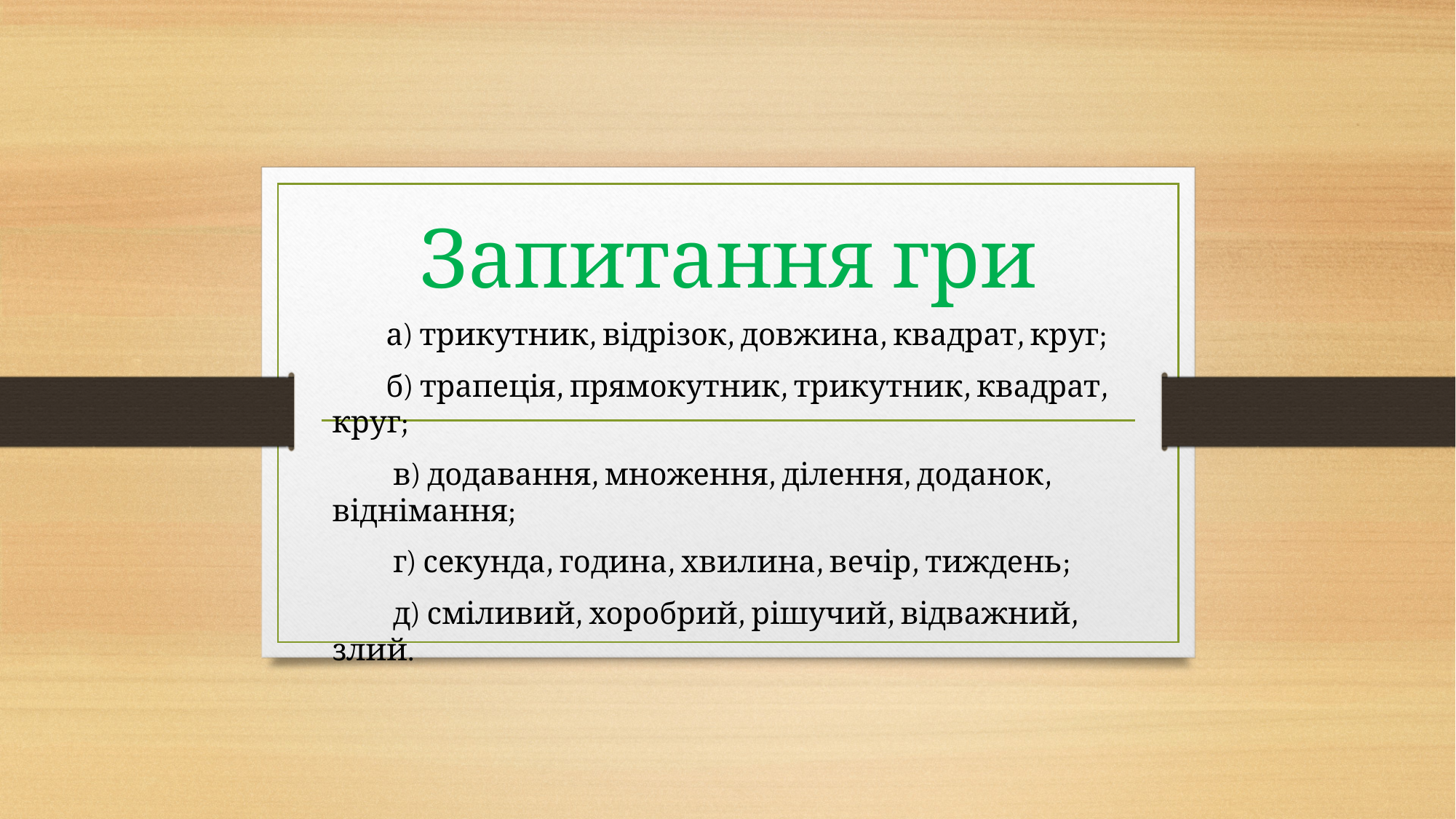

# Запитання гри
        а) трикутник, відрізок, довжина, квадрат, круг;
        б) трапеція, прямокутник, трикутник, квадрат, круг;
         в) додавання, множення, ділення, доданок, віднімання;
         г) секунда, година, хвилина, вечір, тиждень;
         д) сміливий, хоробрий, рішучий, відважний, злий.